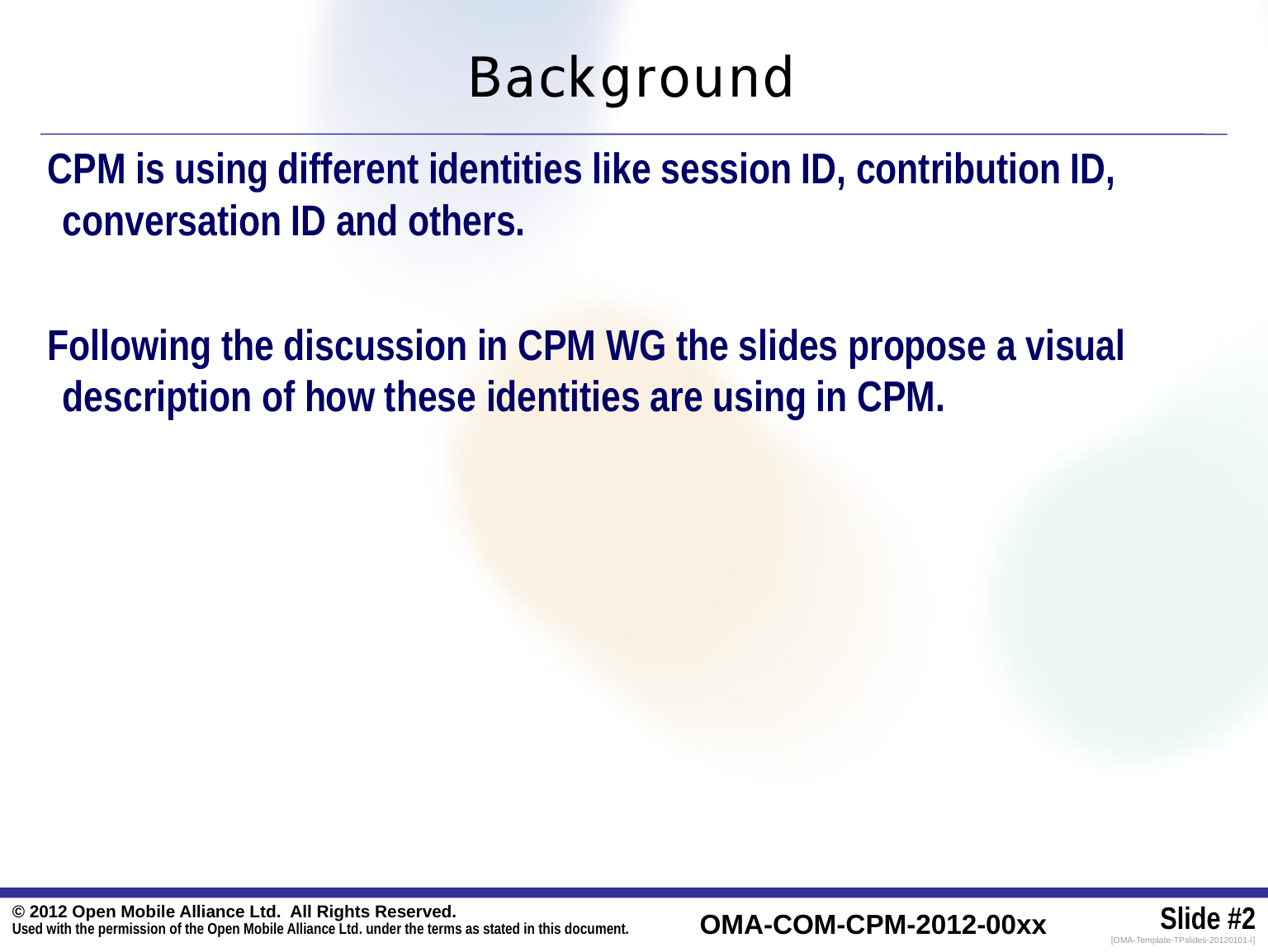

# Background
CPM is using different identities like session ID, contribution ID, conversation ID and others.

Following the discussion in CPM WG the slides propose a visual description of how these identities are using in CPM.